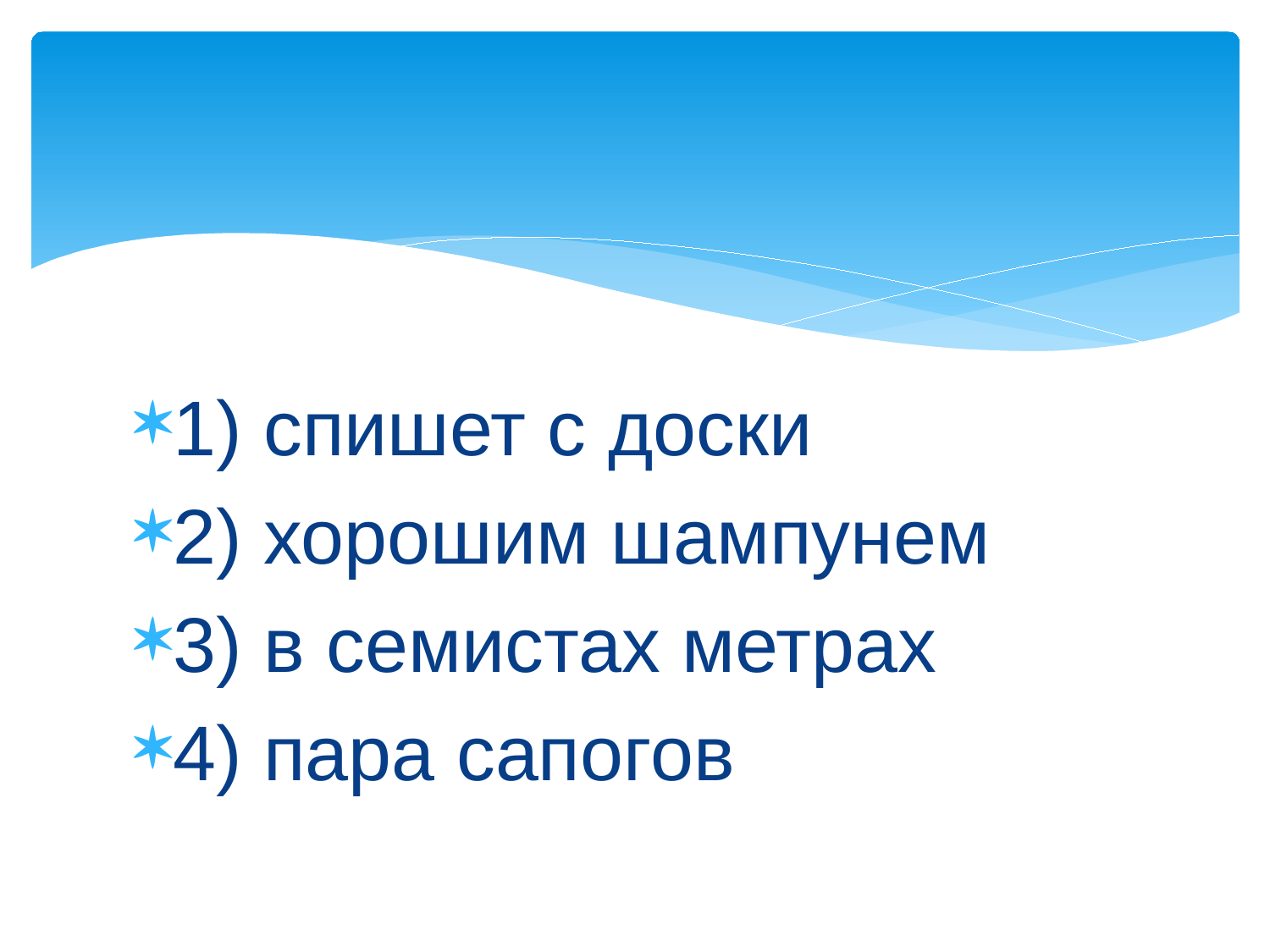

#
1) спишет с доски
2) хорошим шампунем
3) в семистах метрах
4) пара сапогов